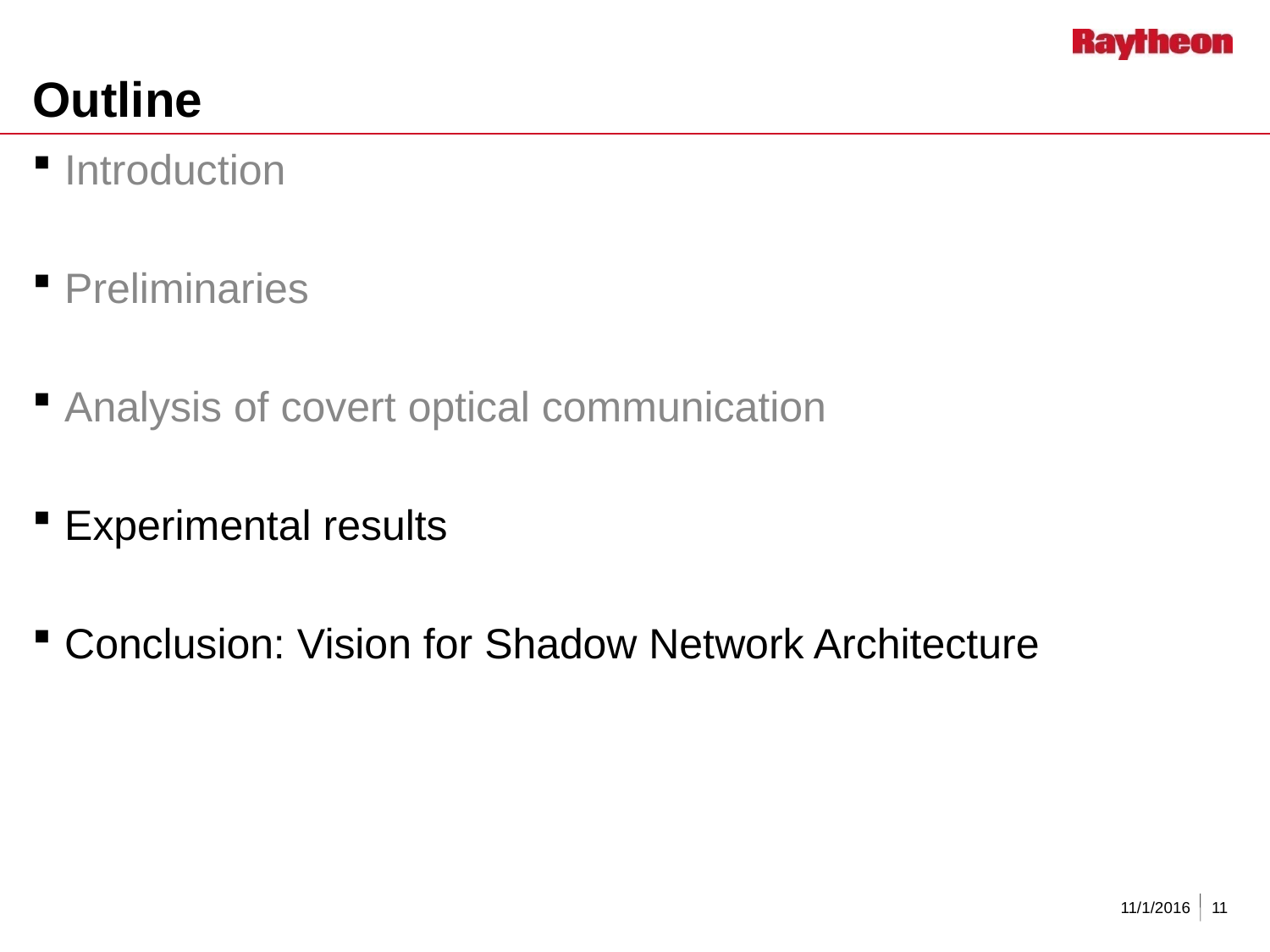

# Outline
Introduction

Preliminaries

Analysis of covert optical communication

Experimental results

Conclusion: Vision for Shadow Network Architecture
11/1/2016
11